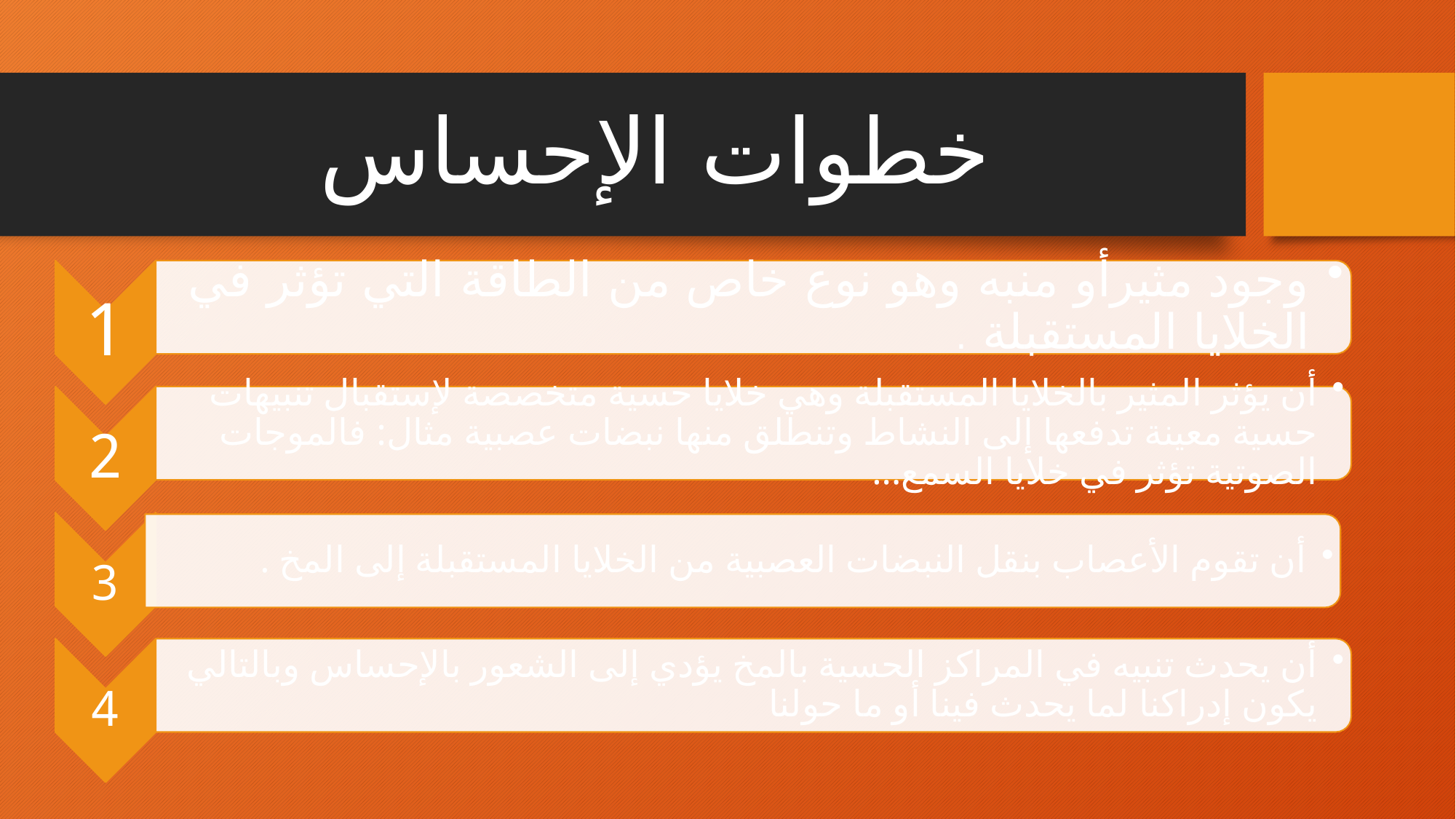

# خطوات الإحساس
1
وجود مثيرأو منبه وهو نوع خاص من الطاقة التي تؤثر في الخلايا المستقبلة .
2
أن يؤثر المثير بالخلايا المستقبلة وهي خلايا حسية متخصصة لإستقبال تنبيهات حسية معينة تدفعها إلى النشاط وتنطلق منها نبضات عصبية مثال: فالموجات الصوتية تؤثر في خلايا السمع...
3
أن تقوم الأعصاب بنقل النبضات العصبية من الخلايا المستقبلة إلى المخ .
4
أن يحدث تنبيه في المراكز الحسية بالمخ يؤدي إلى الشعور بالإحساس وبالتالي يكون إدراكنا لما يحدث فينا أو ما حولنا